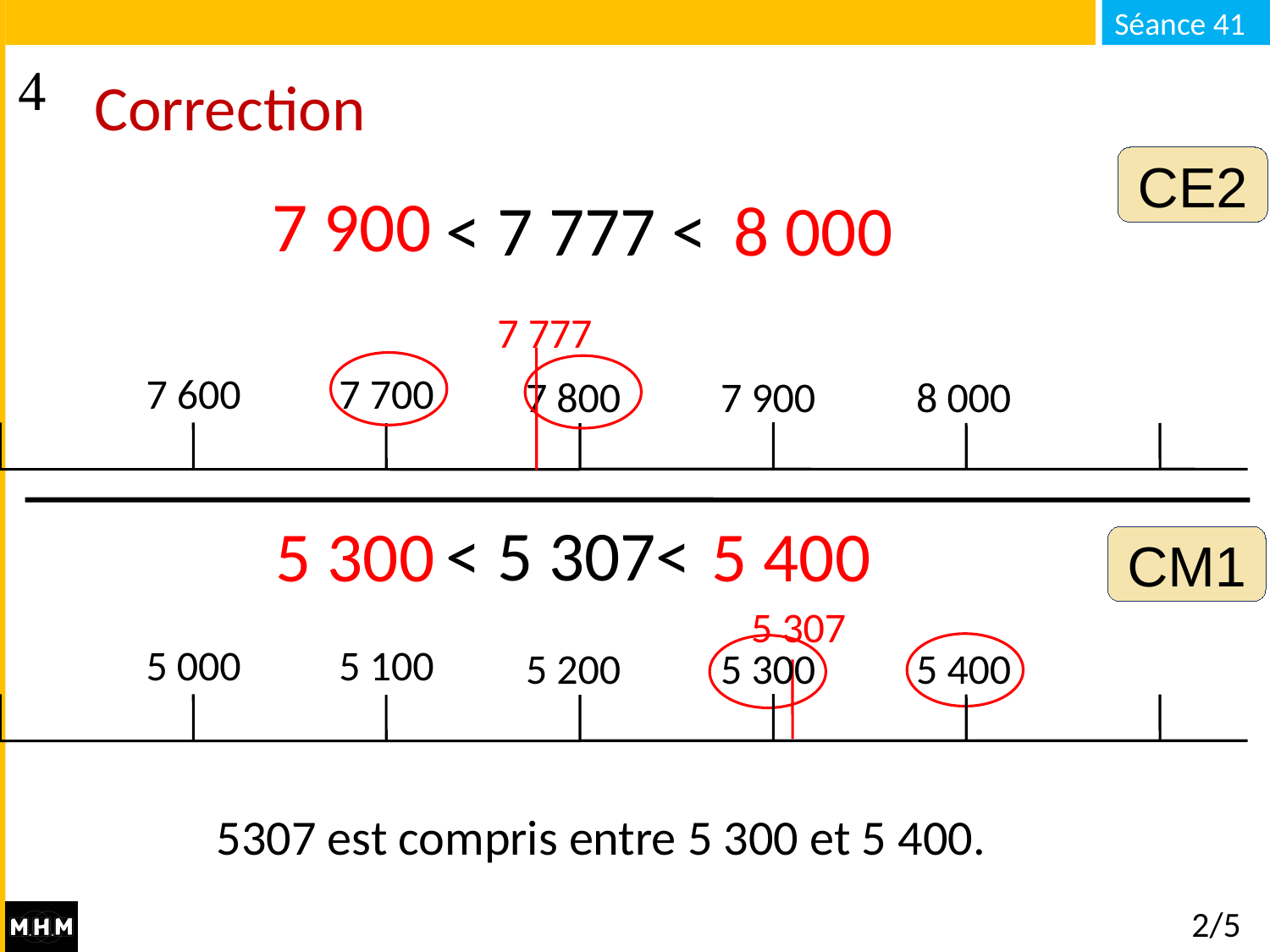

# Correction
CE2
7 900
… < 7 777 < …
8 000
7 777

7 600
7 700
7 800
7 900
8 000

… < 5 307< …
5 300
5 400
CM1
5 307
5 000
5 100
5 200
5 300
5 400

5307 est compris entre 5 300 et 5 400.
2/5